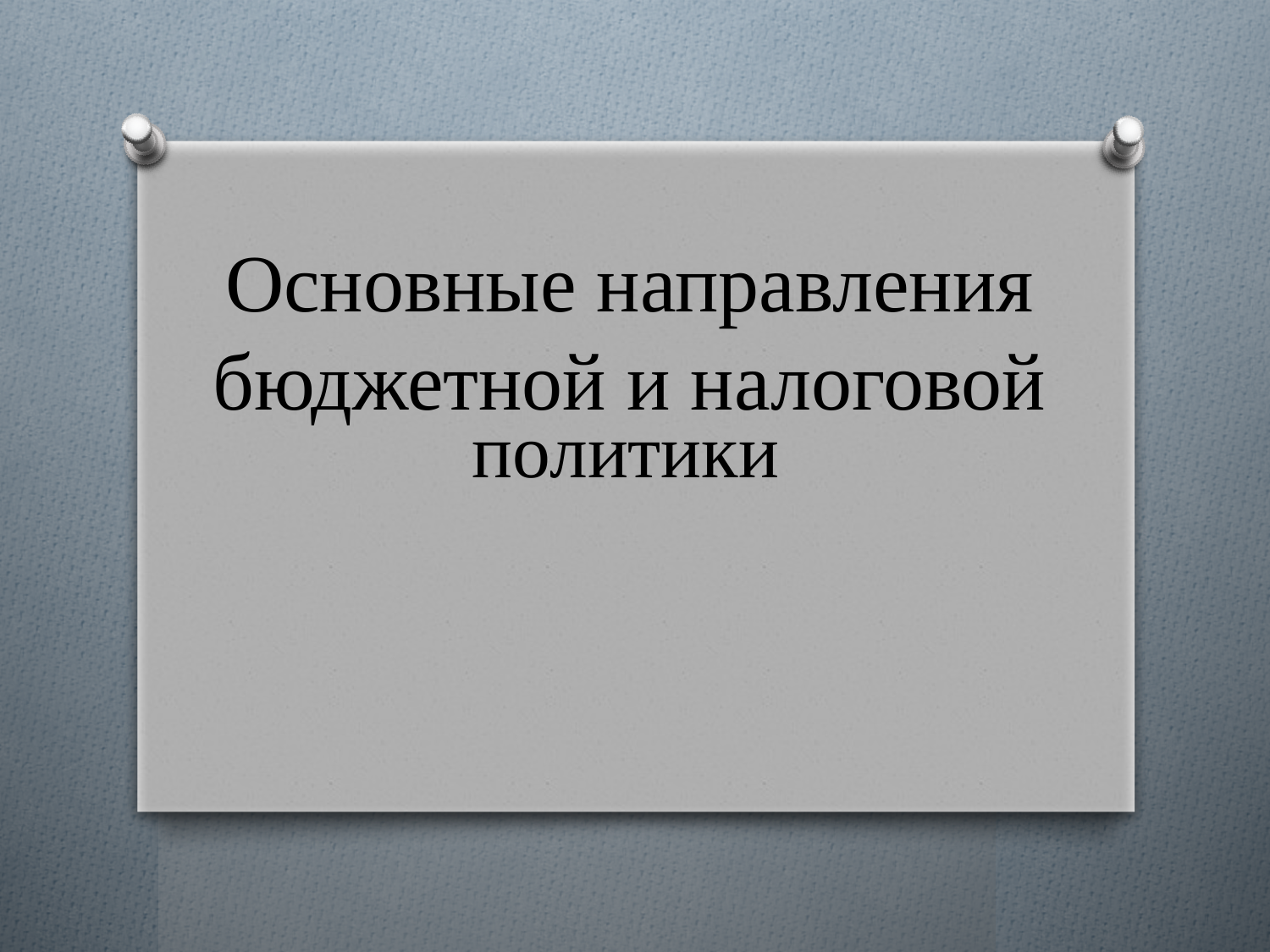

# Основные направления бюджетной и налоговой
политики